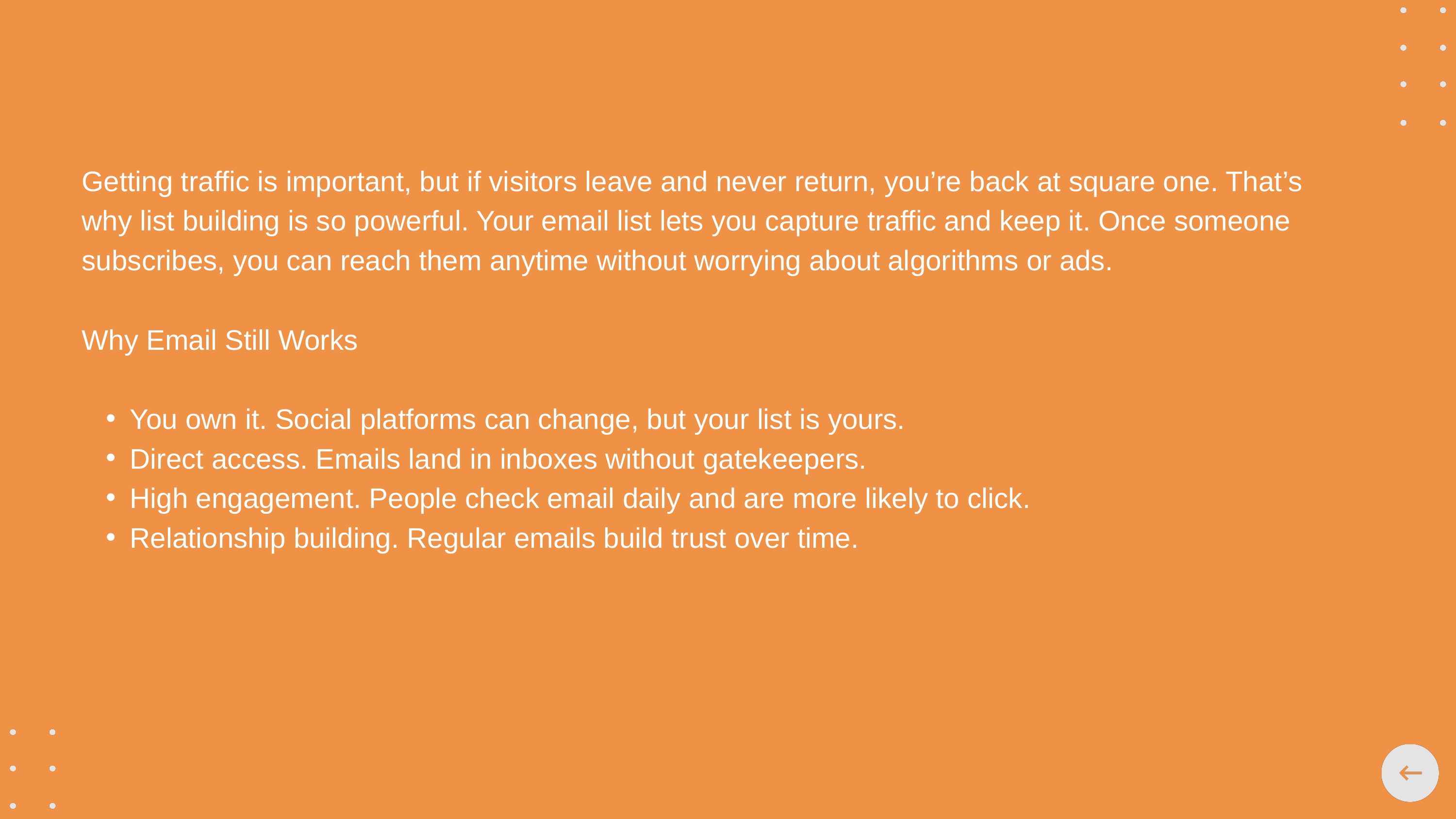

Getting traffic is important, but if visitors leave and never return, you’re back at square one. That’s why list building is so powerful. Your email list lets you capture traffic and keep it. Once someone subscribes, you can reach them anytime without worrying about algorithms or ads.

Why Email Still Works

You own it. Social platforms can change, but your list is yours.
Direct access. Emails land in inboxes without gatekeepers.
High engagement. People check email daily and are more likely to click.
Relationship building. Regular emails build trust over time.